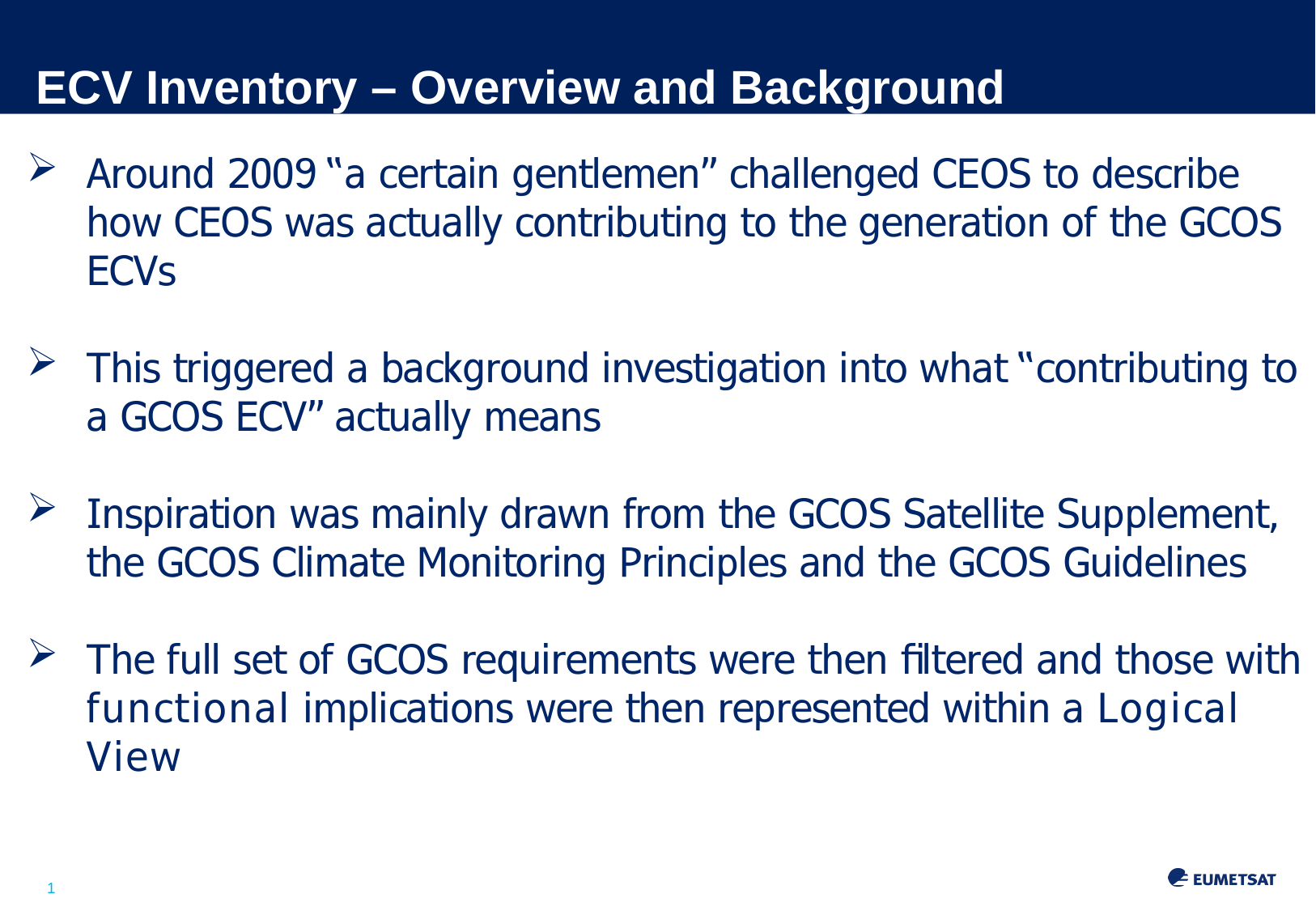

# ECV Inventory – Overview and Background
Around 2009 “a certain gentlemen” challenged CEOS to describe how CEOS was actually contributing to the generation of the GCOS ECVs

This triggered a background investigation into what “contributing to a GCOS ECV” actually means

Inspiration was mainly drawn from the GCOS Satellite Supplement, the GCOS Climate Monitoring Principles and the GCOS Guidelines

The full set of GCOS requirements were then filtered and those with functional implications were then represented within a Logical View